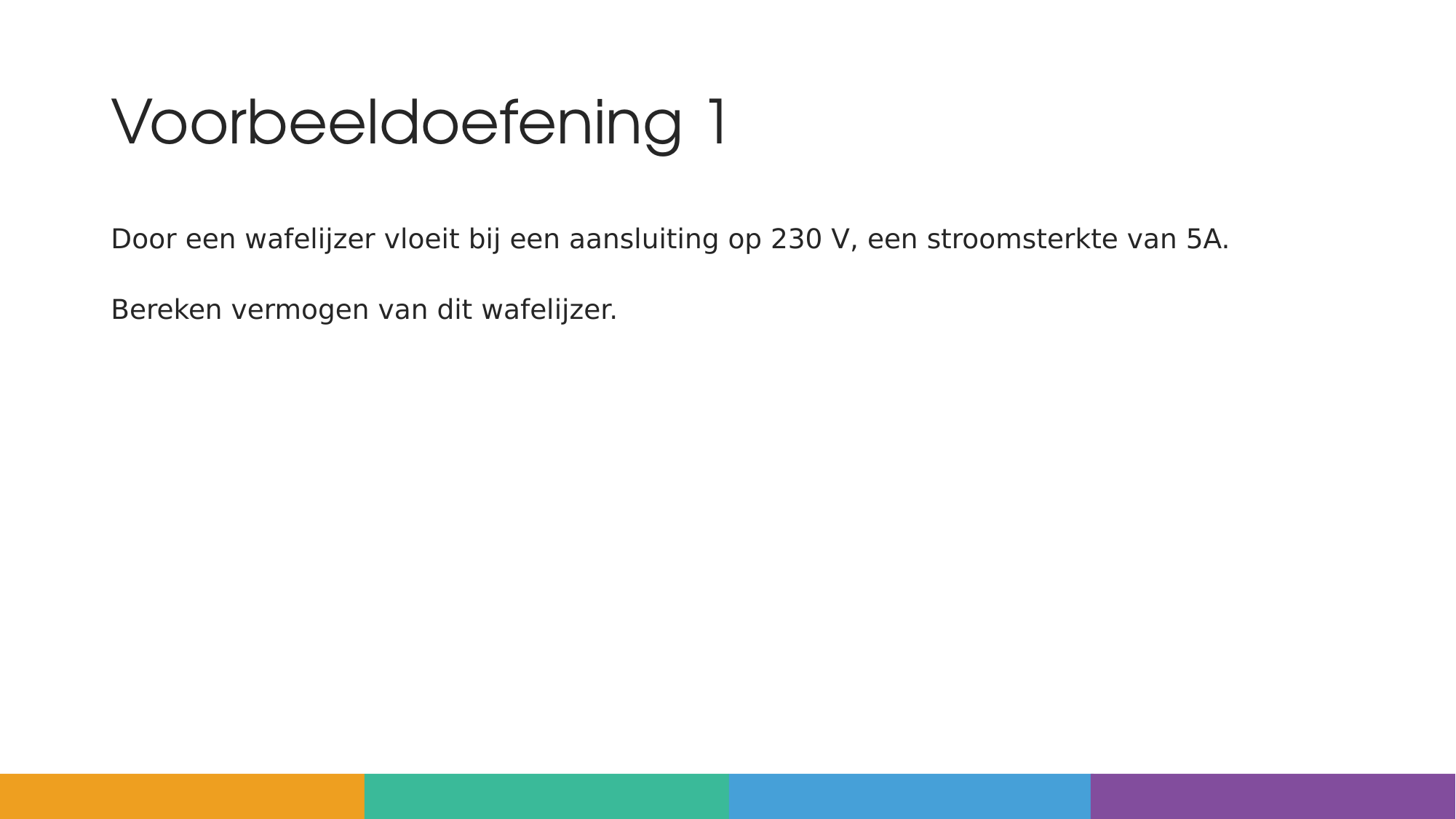

# Voorbeeldoefening 1
Door een wafelijzer vloeit bij een aansluiting op 230 V, een stroomsterkte van 5A.
Bereken vermogen van dit wafelijzer.